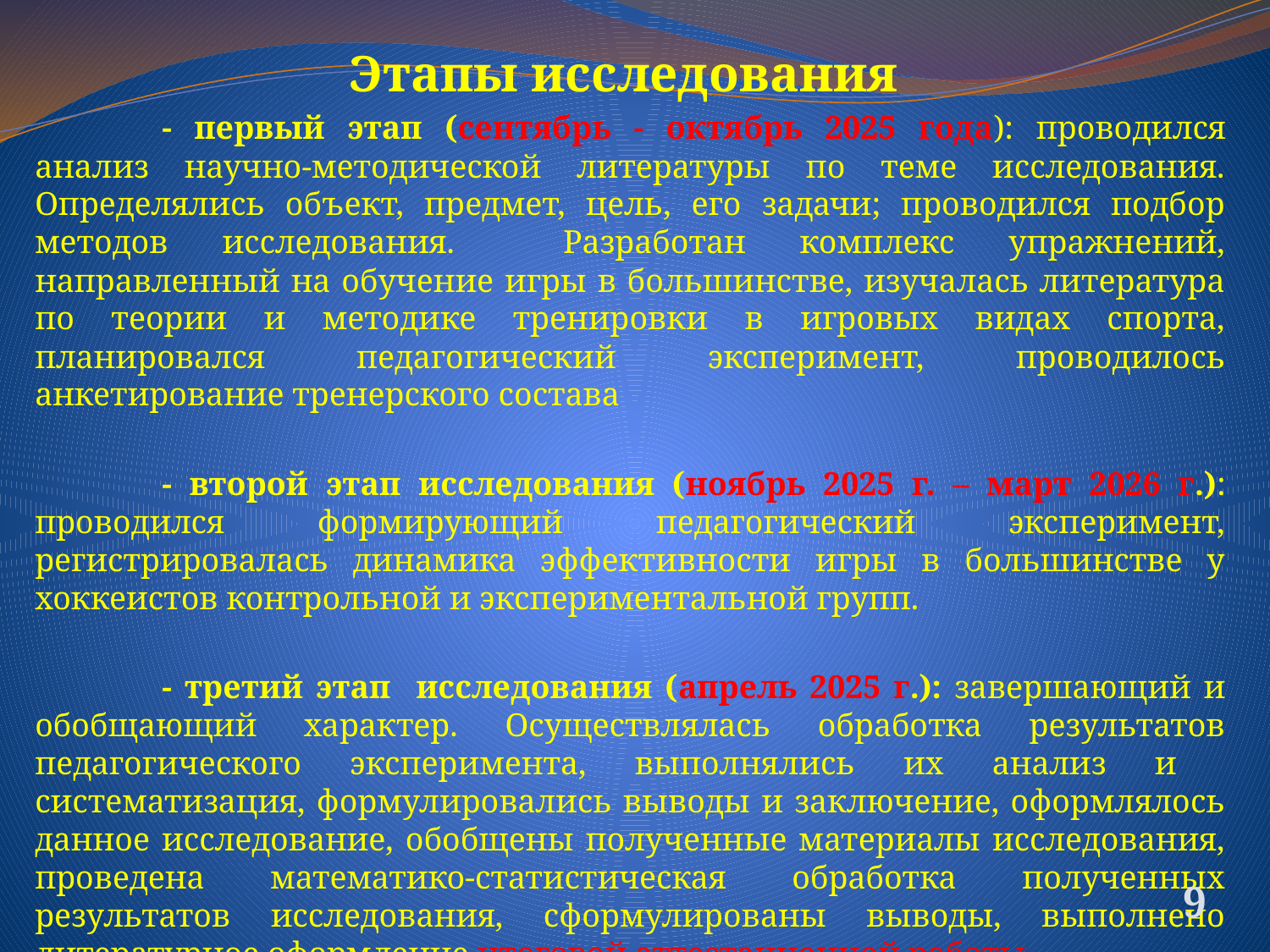

Этапы исследования
	- первый этап (сентябрь - октябрь 2025 года): проводился анализ научно-методической литературы по теме исследования. Определялись объект, предмет, цель, его задачи; проводился подбор методов исследования.  Разработан комплекс упражнений, направленный на обучение игры в большинстве, изучалась литература по теории и методике тренировки в игровых видах спорта, планировался педагогический эксперимент, проводилось анкетирование тренерского состава

	- второй этап исследования (ноябрь 2025 г. – март 2026 г.): проводился формирующий педагогический эксперимент, регистрировалась динамика эффективности игры в большинстве у хоккеистов контрольной и экспериментальной групп.

	- третий этап  исследования (апрель 2025 г.): завершающий и обобщающий характер. Осуществлялась обработка результатов педагогического эксперимента, выполнялись их анализ и  систематизация, формулировались выводы и заключение, оформлялось данное исследование, обобщены полученные материалы исследования, проведена математико-статистическая обработка полученных результатов исследования, сформулированы выводы, выполнено литературное оформление итоговой аттестационной работы.
9